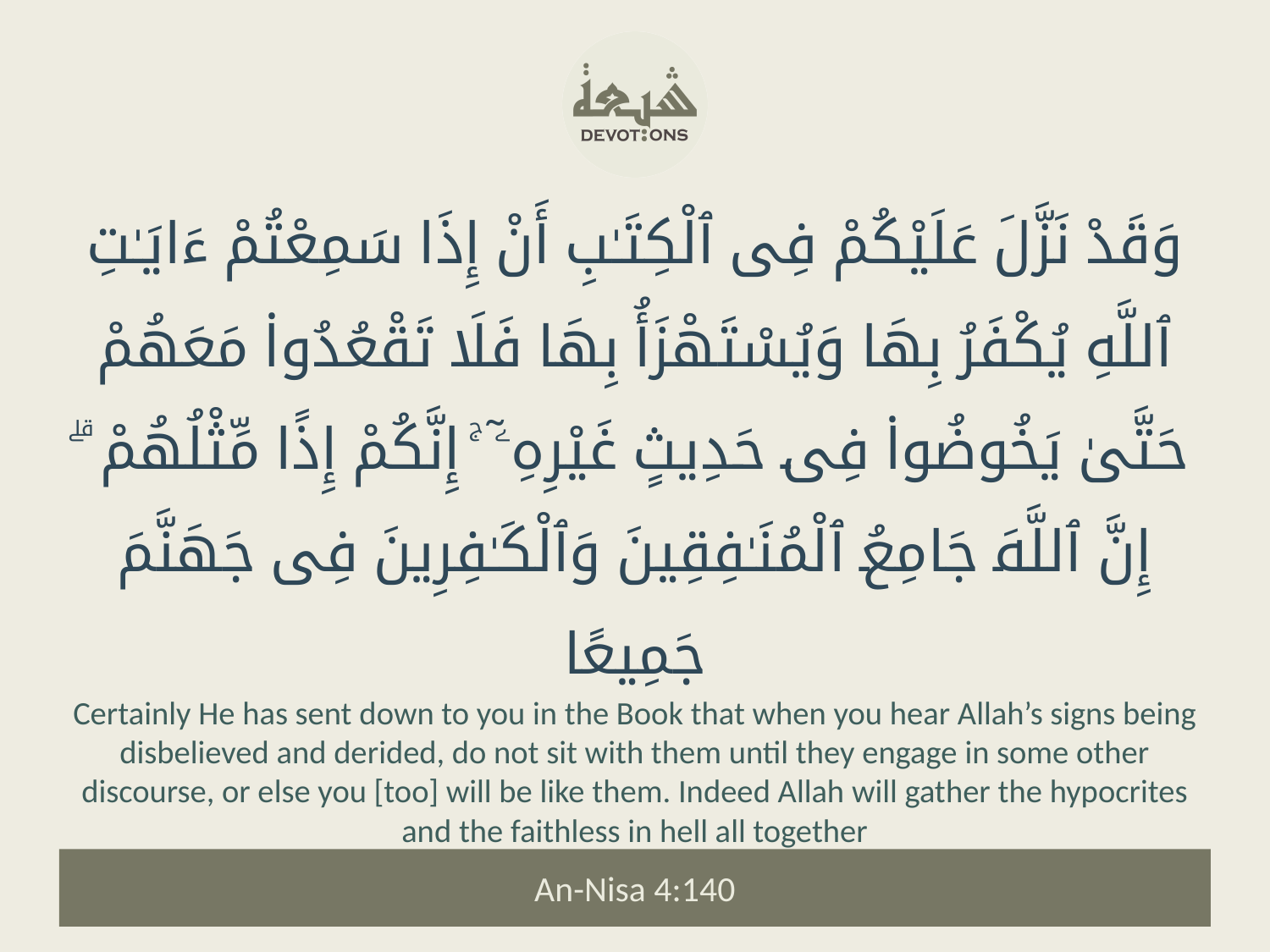

وَقَدْ نَزَّلَ عَلَيْكُمْ فِى ٱلْكِتَـٰبِ أَنْ إِذَا سَمِعْتُمْ ءَايَـٰتِ ٱللَّهِ يُكْفَرُ بِهَا وَيُسْتَهْزَأُ بِهَا فَلَا تَقْعُدُوا۟ مَعَهُمْ حَتَّىٰ يَخُوضُوا۟ فِى حَدِيثٍ غَيْرِهِۦٓ ۚ إِنَّكُمْ إِذًا مِّثْلُهُمْ ۗ إِنَّ ٱللَّهَ جَامِعُ ٱلْمُنَـٰفِقِينَ وَٱلْكَـٰفِرِينَ فِى جَهَنَّمَ جَمِيعًا
Certainly He has sent down to you in the Book that when you hear Allah’s signs being disbelieved and derided, do not sit with them until they engage in some other discourse, or else you [too] will be like them. Indeed Allah will gather the hypocrites and the faithless in hell all together
An-Nisa 4:140